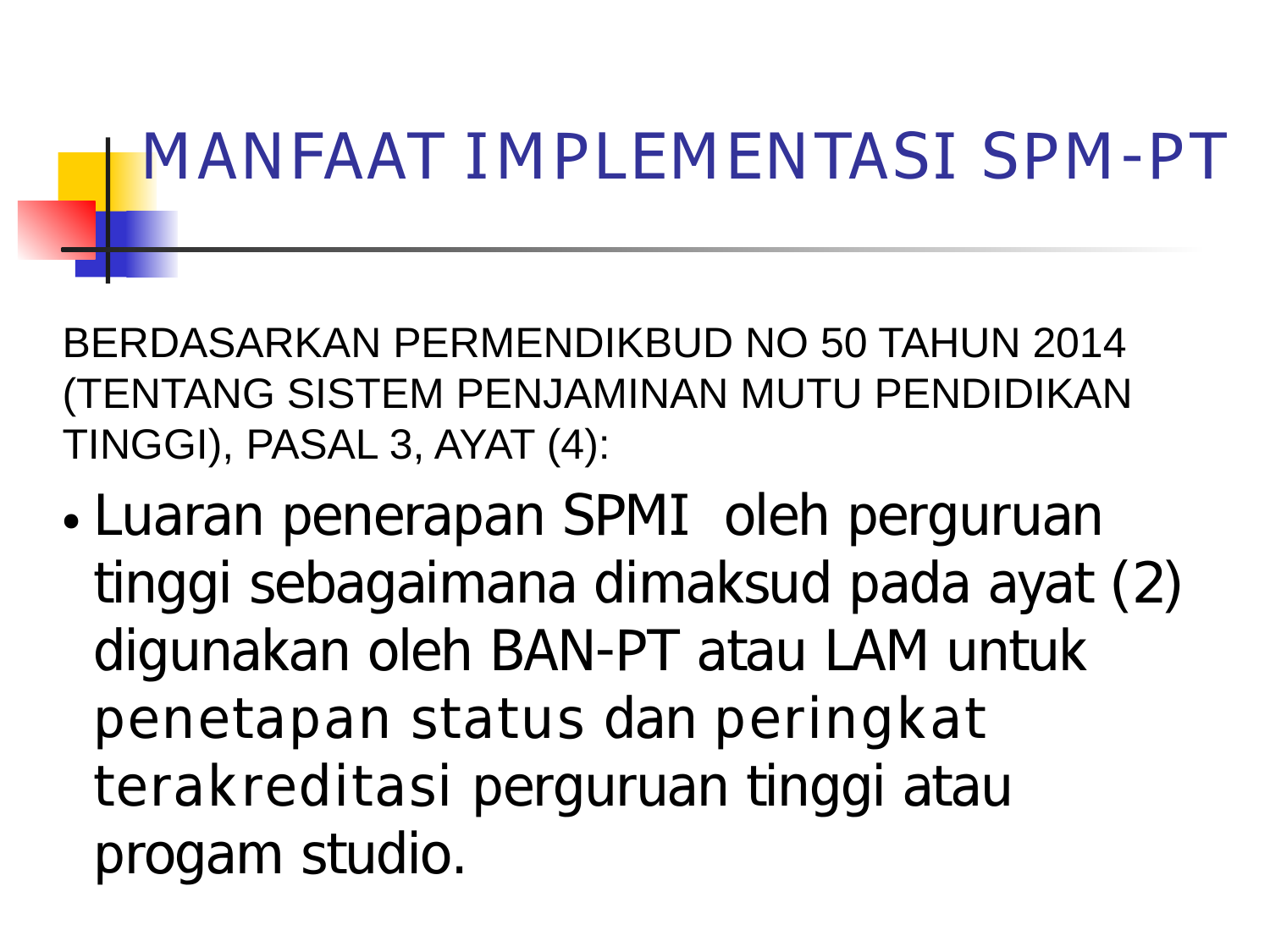

# MANFAAT IMPLEMENTASI SPM-PT
BERDASARKAN PERMENDIKBUD NO 50 TAHUN 2014
(TENTANG SISTEM PENJAMINAN MUTU PENDIDIKAN TINGGI), PASAL 3, AYAT (4):
• Luaran penerapan SPMI  oleh perguruan tinggi sebagaimana dimaksud pada ayat (2)  digunakan oleh BAN-PT atau LAM untuk penetapan status dan peringkat terakreditasi perguruan tinggi atau progam studio.